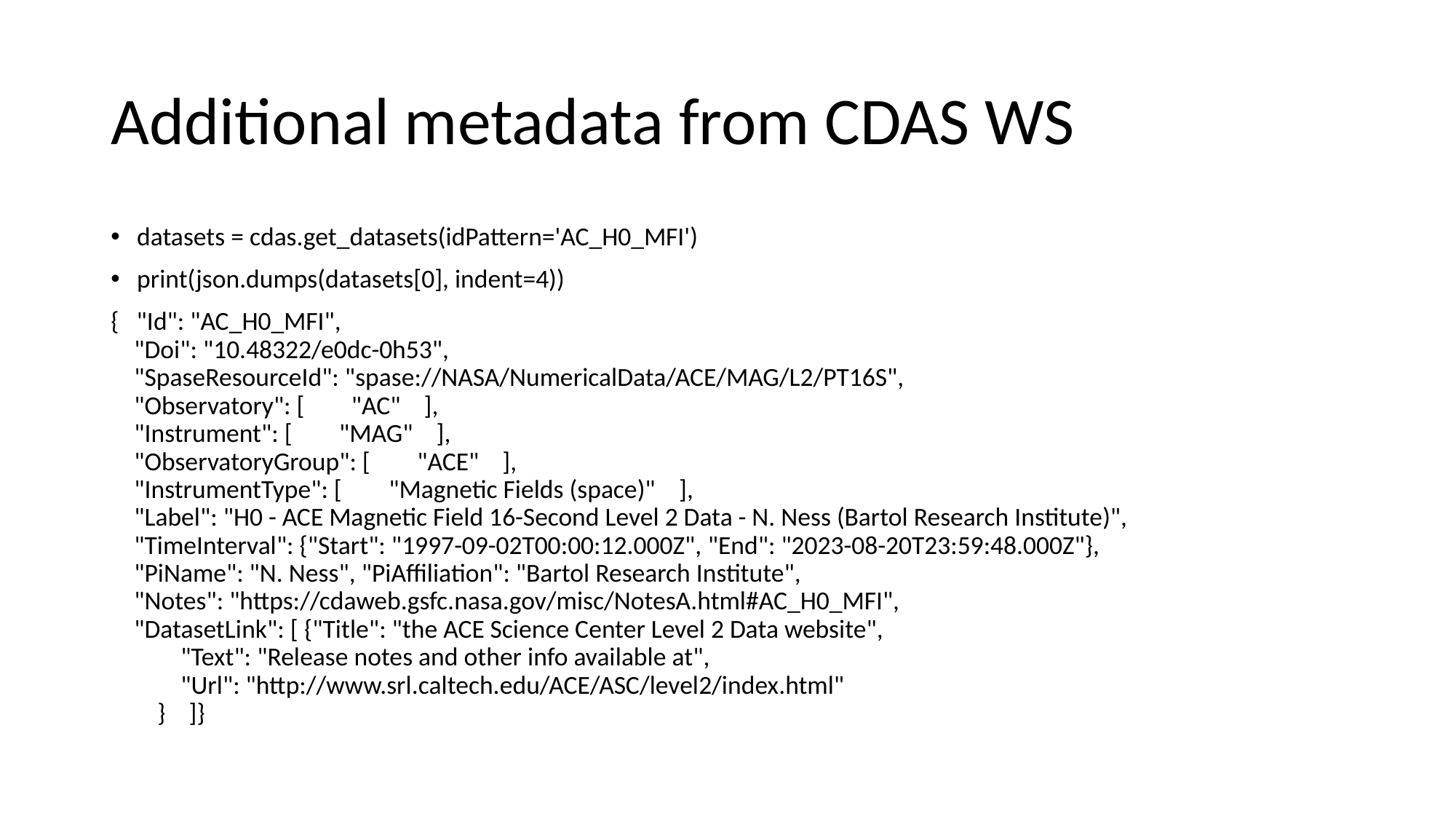

# Additional metadata from CDAS WS
datasets = cdas.get_datasets(idPattern='AC_H0_MFI')
print(json.dumps(datasets[0], indent=4))
{   "Id": "AC_H0_MFI",
    "Doi": "10.48322/e0dc-0h53",
    "SpaseResourceId": "spase://NASA/NumericalData/ACE/MAG/L2/PT16S",
    "Observatory": [        "AC"    ],
    "Instrument": [        "MAG"    ],
    "ObservatoryGroup": [        "ACE"    ],
    "InstrumentType": [        "Magnetic Fields (space)"    ],
    "Label": "H0 - ACE Magnetic Field 16-Second Level 2 Data - N. Ness (Bartol Research Institute)",
    "TimeInterval": {"Start": "1997-09-02T00:00:12.000Z", "End": "2023-08-20T23:59:48.000Z"},
    "PiName": "N. Ness", "PiAffiliation": "Bartol Research Institute",
    "Notes": "https://cdaweb.gsfc.nasa.gov/misc/NotesA.html#AC_H0_MFI",
    "DatasetLink": [ {"Title": "the ACE Science Center Level 2 Data website",
            "Text": "Release notes and other info available at",
            "Url": "http://www.srl.caltech.edu/ACE/ASC/level2/index.html"
        }    ]}